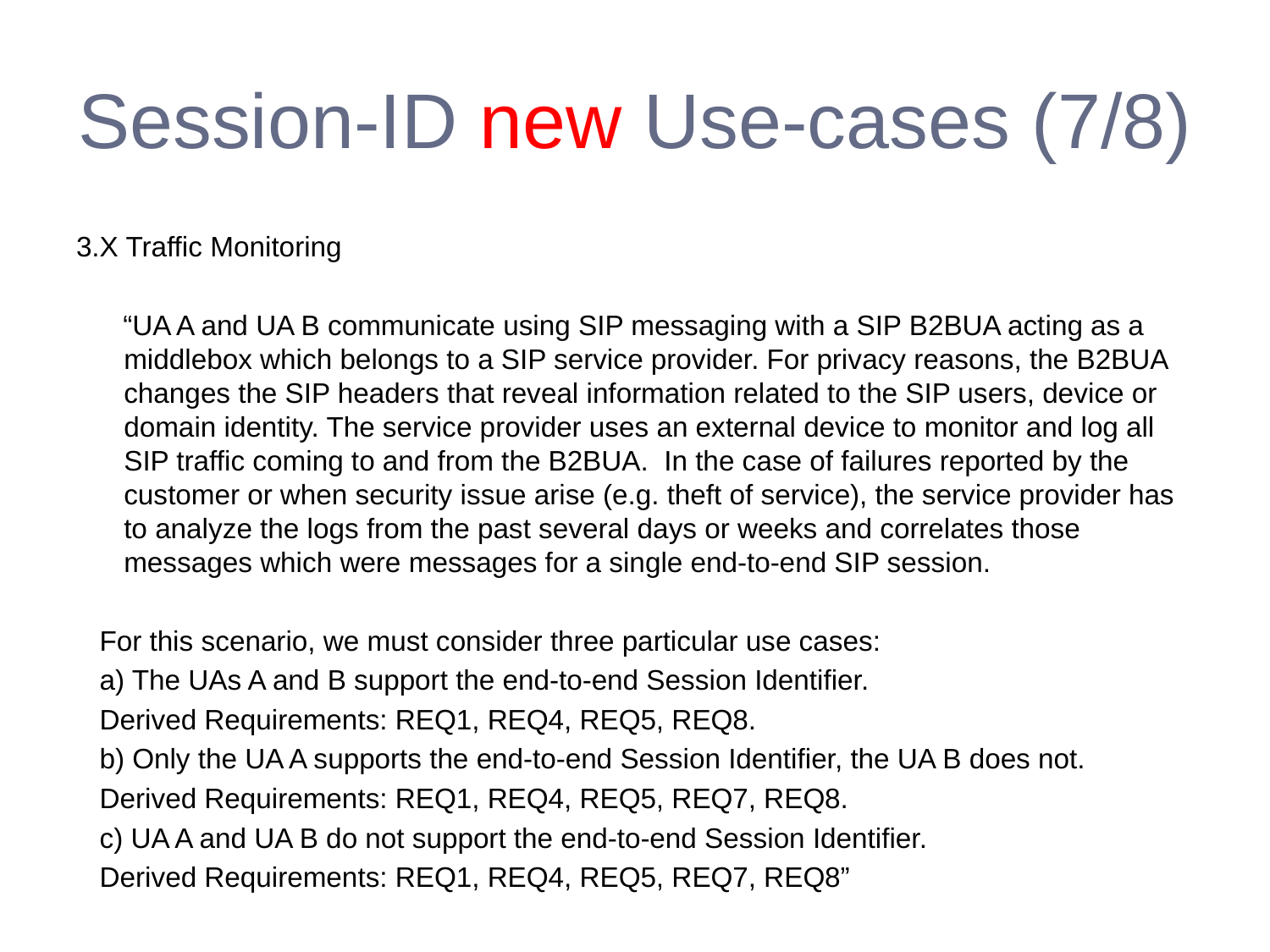

# Session-ID new Use-cases (7/8)
3.X Traffic Monitoring

      “UA A and UA B communicate using SIP messaging with a SIP B2BUA acting as a middlebox which belongs to a SIP service provider. For privacy reasons, the B2BUA changes the SIP headers that reveal information related to the SIP users, device or domain identity. The service provider uses an external device to monitor and log all SIP traffic coming to and from the B2BUA.  In the case of failures reported by the customer or when security issue arise (e.g. theft of service), the service provider has to analyze the logs from the past several days or weeks and correlates those messages which were messages for a single end-to-end SIP session.

   For this scenario, we must consider three particular use cases:
   a) The UAs A and B support the end-to-end Session Identifier.
   Derived Requirements: REQ1, REQ4, REQ5, REQ8.
   b) Only the UA A supports the end-to-end Session Identifier, the UA B does not.
   Derived Requirements: REQ1, REQ4, REQ5, REQ7, REQ8.
   c) UA A and UA B do not support the end-to-end Session Identifier.
   Derived Requirements: REQ1, REQ4, REQ5, REQ7, REQ8”